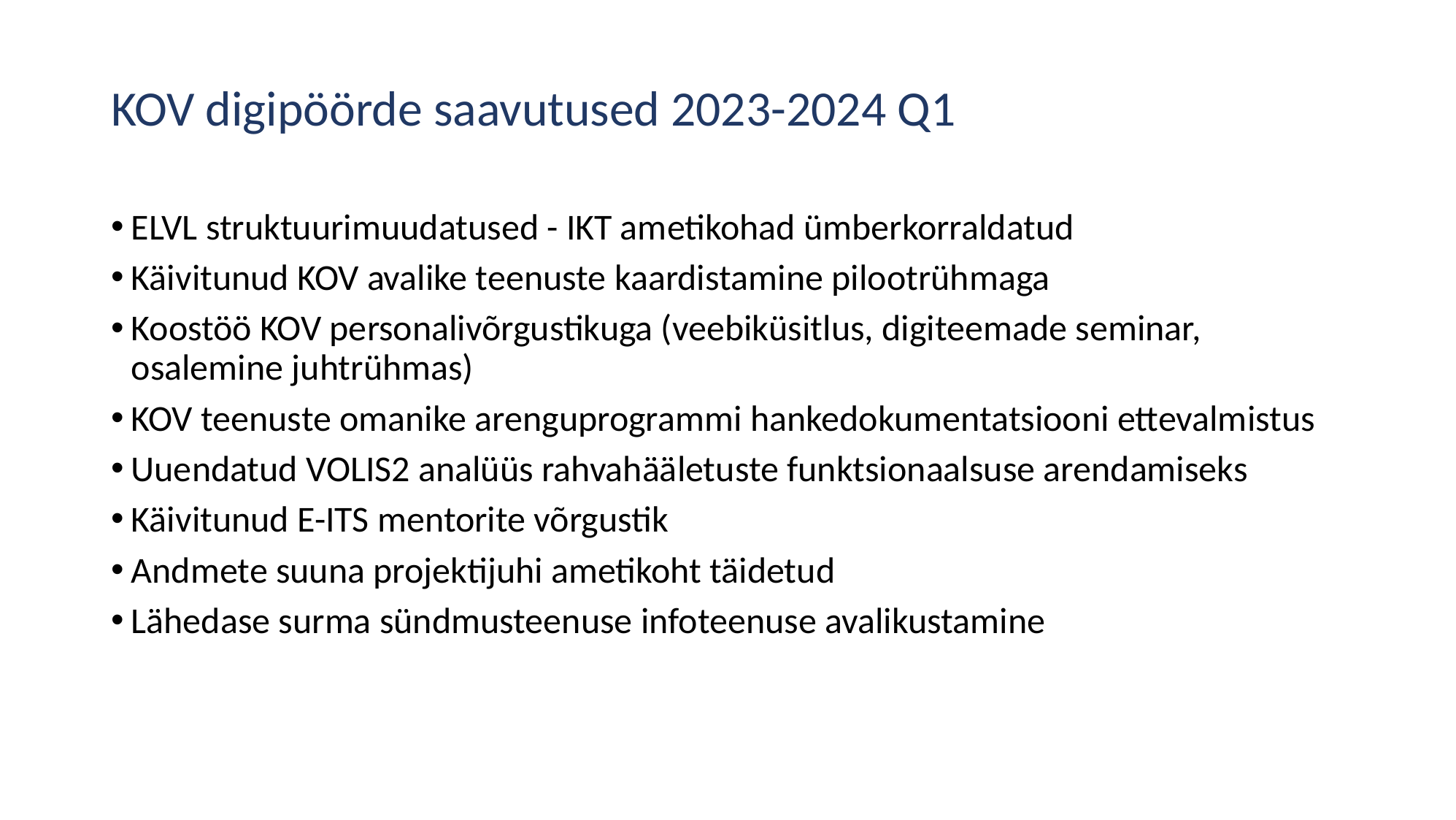

# KOV digipöörde saavutused 2023-2024 Q1
ELVL struktuurimuudatused - IKT ametikohad ümberkorraldatud
Käivitunud KOV avalike teenuste kaardistamine pilootrühmaga
Koostöö KOV personalivõrgustikuga (veebiküsitlus, digiteemade seminar, osalemine juhtrühmas)
KOV teenuste omanike arenguprogrammi hankedokumentatsiooni ettevalmistus
Uuendatud VOLIS2 analüüs rahvahääletuste funktsionaalsuse arendamiseks
Käivitunud E-ITS mentorite võrgustik
Andmete suuna projektijuhi ametikoht täidetud
Lähedase surma sündmusteenuse infoteenuse avalikustamine